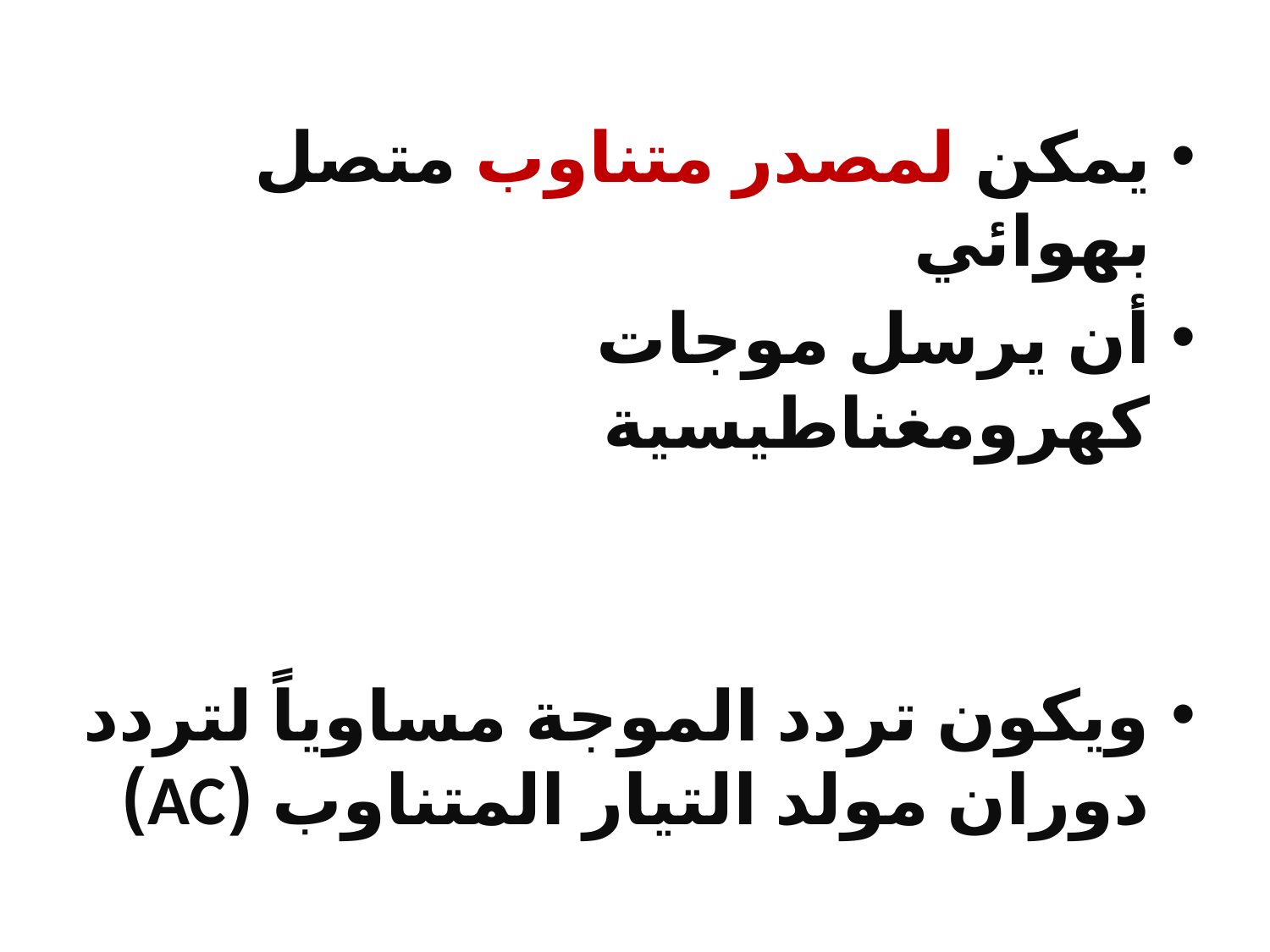

يمكن لمصدر متناوب متصل بهوائي
أن يرسل موجات كهرومغناطيسية

ويكون تردد الموجة مساوياً لتردد دوران مولد التيار المتناوب (AC)